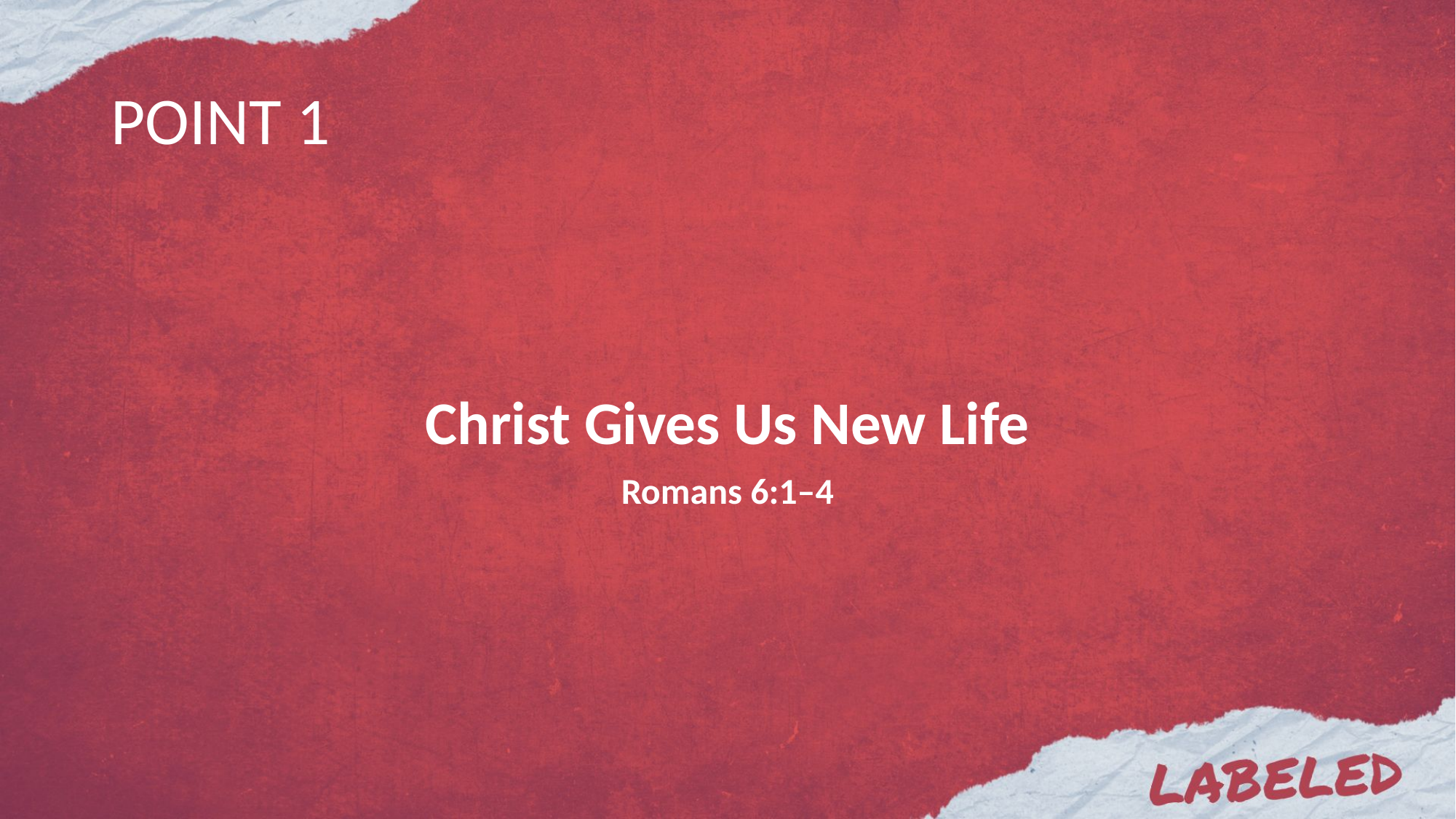

# POINT 1

Christ Gives Us New Life
Romans 6:1–4